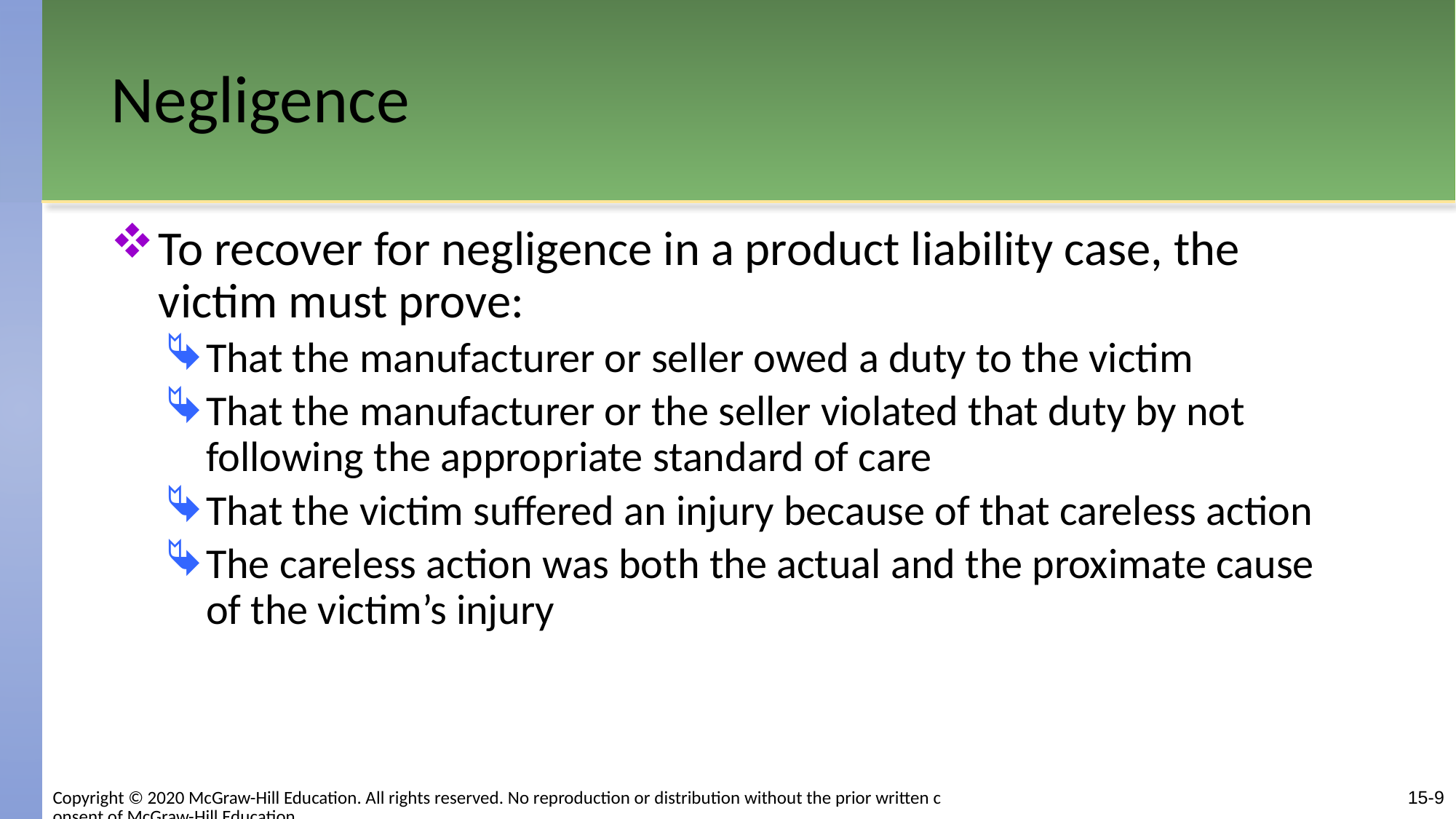

# Negligence
To recover for negligence in a product liability case, the victim must prove:
That the manufacturer or seller owed a duty to the victim
That the manufacturer or the seller violated that duty by not following the appropriate standard of care
That the victim suffered an injury because of that careless action
The careless action was both the actual and the proximate cause of the victim’s injury
15-9
Copyright © 2020 McGraw-Hill Education. All rights reserved. No reproduction or distribution without the prior written consent of McGraw-Hill Education.